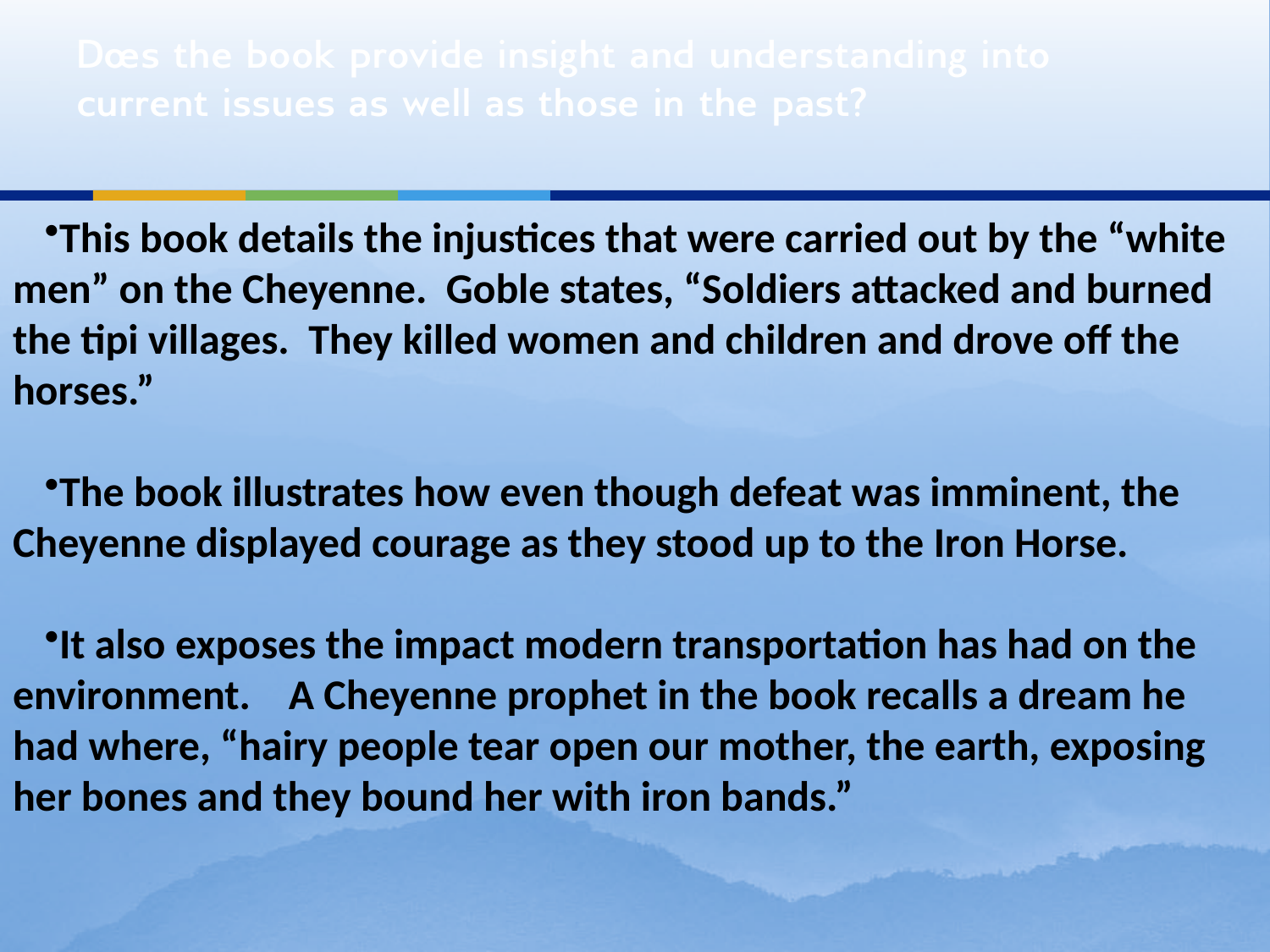

# Does the book provide insight and understanding into current issues as well as those in the past?

This book details the injustices that were carried out by the “white men” on the Cheyenne.  Goble states, “Soldiers attacked and burned the tipi villages.  They killed women and children and drove off the horses.”

The book illustrates how even though defeat was imminent, the Cheyenne displayed courage as they stood up to the Iron Horse.

It also exposes the impact modern transportation has had on the environment.    A Cheyenne prophet in the book recalls a dream he had where, “hairy people tear open our mother, the earth, exposing her bones and they bound her with iron bands.”